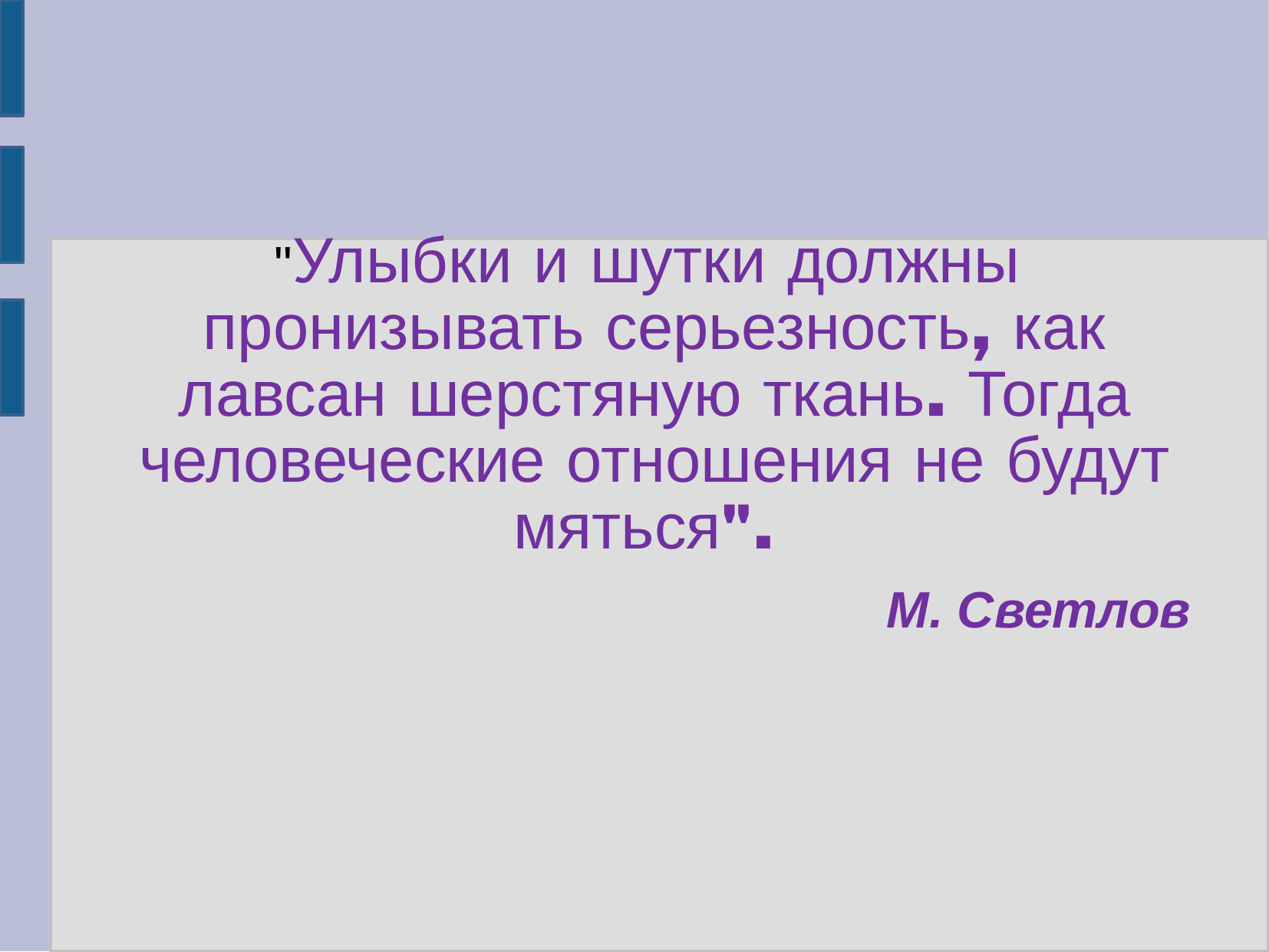

#
  "Улыбки и шутки должны пронизывать серьезность, как лавсан шерстяную ткань. Тогда человеческие отношения не будут мяться".
                                                          М. Светлов